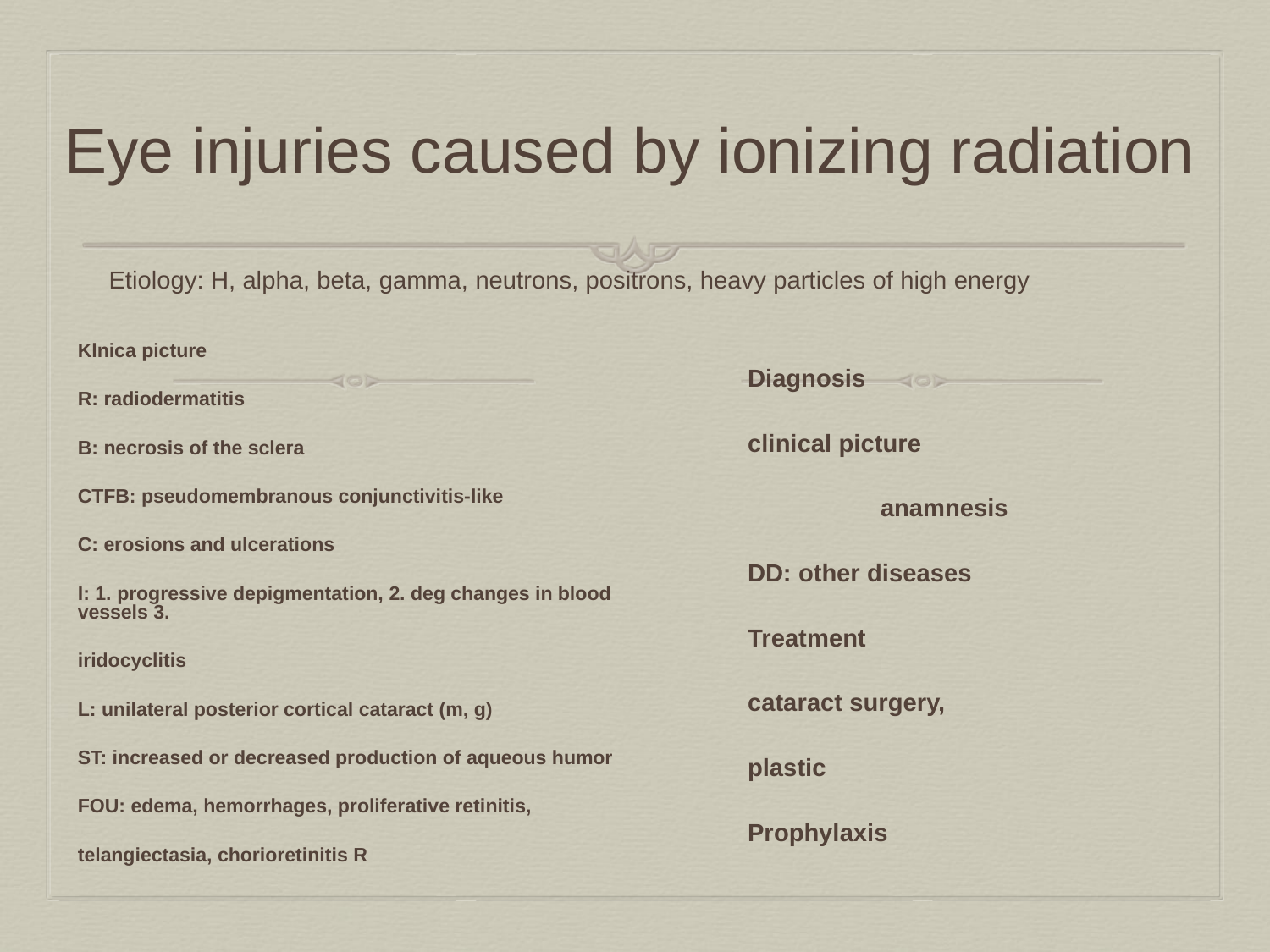

# Eye injuries caused by ionizing radiation
Etiology: H, alpha, beta, gamma, neutrons, positrons, heavy particles of high energy
Klnica picture
R: radiodermatitis
B: necrosis of the sclera
CTFB: pseudomembranous conjunctivitis-like
C: erosions and ulcerations
I: 1. progressive depigmentation, 2. deg changes in blood vessels 3.
iridocyclitis
L: unilateral posterior cortical cataract (m, g)
ST: increased or decreased production of aqueous humor
FOU: edema, hemorrhages, proliferative retinitis,
telangiectasia, chorioretinitis R

Diagnosis
clinical picture
                   anamnesis
DD: other diseases
Treatment
cataract surgery,
plastic
Prophylaxis